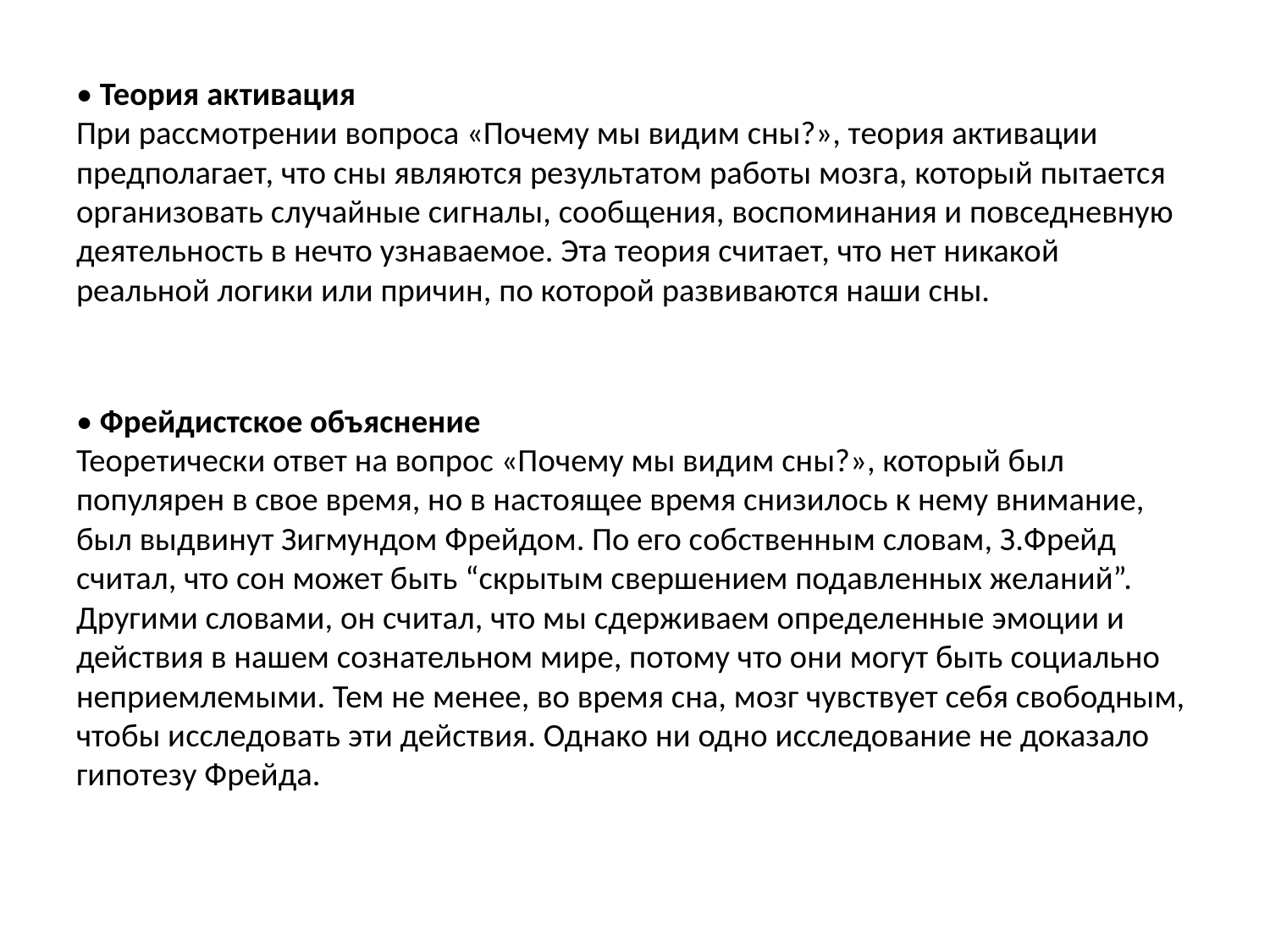

• Теория активация
При рассмотрении вопроса «Почему мы видим сны?», теория активации предполагает, что сны являются результатом работы мозга, который пытается организовать случайные сигналы, сообщения, воспоминания и повседневную деятельность в нечто узнаваемое. Эта теория считает, что нет никакой реальной логики или причин, по которой развиваются наши сны.

• Фрейдистское объяснение
Теоретически ответ на вопрос «Почему мы видим сны?», который был популярен в свое время, но в настоящее время снизилось к нему внимание, был выдвинут Зигмундом Фрейдом. По его собственным словам, З.Фрейд считал, что сон может быть “скрытым свершением подавленных желаний”. Другими словами, он считал, что мы сдерживаем определенные эмоции и действия в нашем сознательном мире, потому что они могут быть социально неприемлемыми. Тем не менее, во время сна, мозг чувствует себя свободным, чтобы исследовать эти действия. Однако ни одно исследование не доказало гипотезу Фрейда.